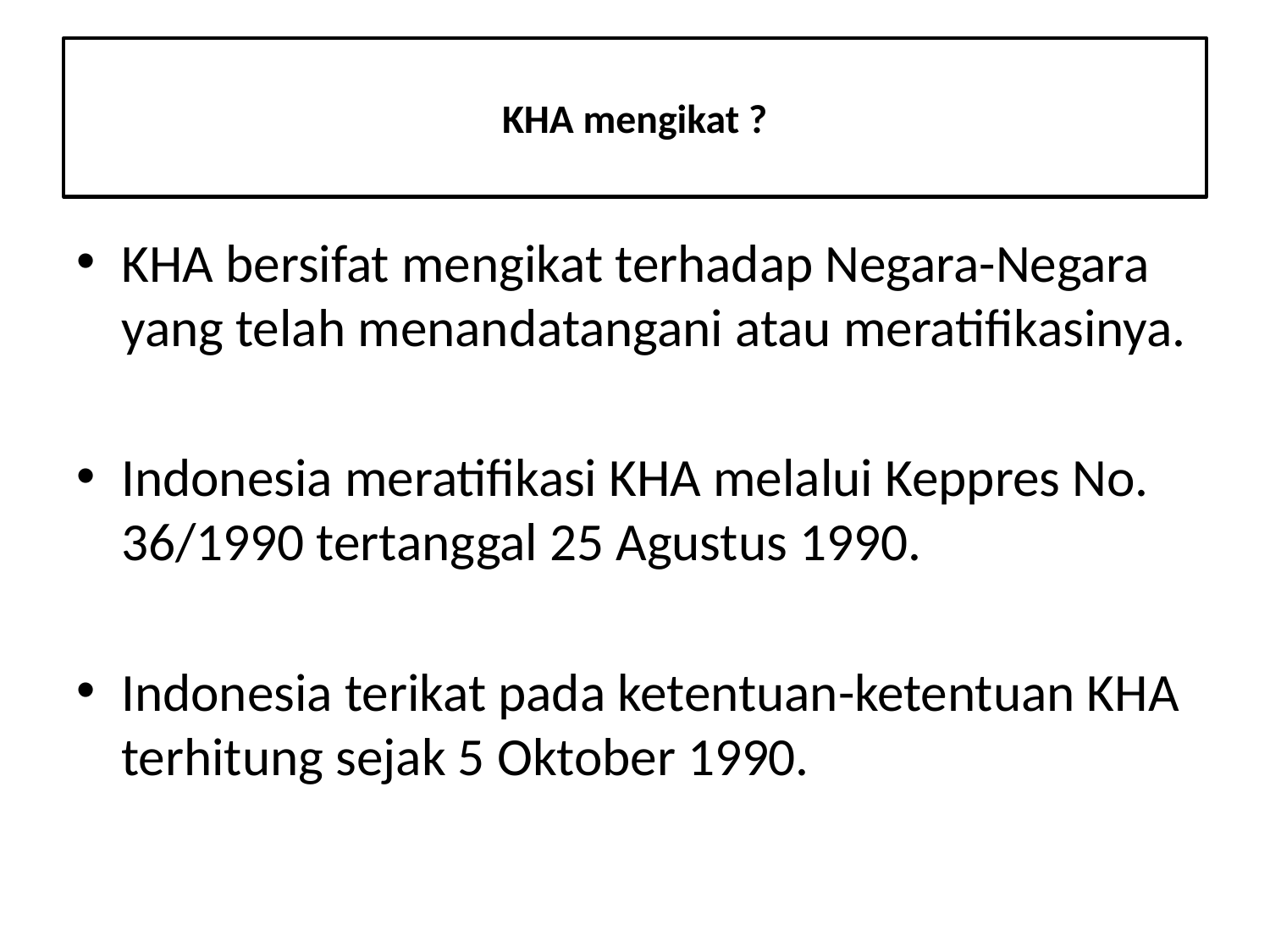

# KHA mengikat ?
KHA bersifat mengikat terhadap Negara-Negara yang telah menandatangani atau meratifikasinya.

Indonesia meratifikasi KHA melalui Keppres No. 36/1990 tertanggal 25 Agustus 1990.

Indonesia terikat pada ketentuan-ketentuan KHA terhitung sejak 5 Oktober 1990.